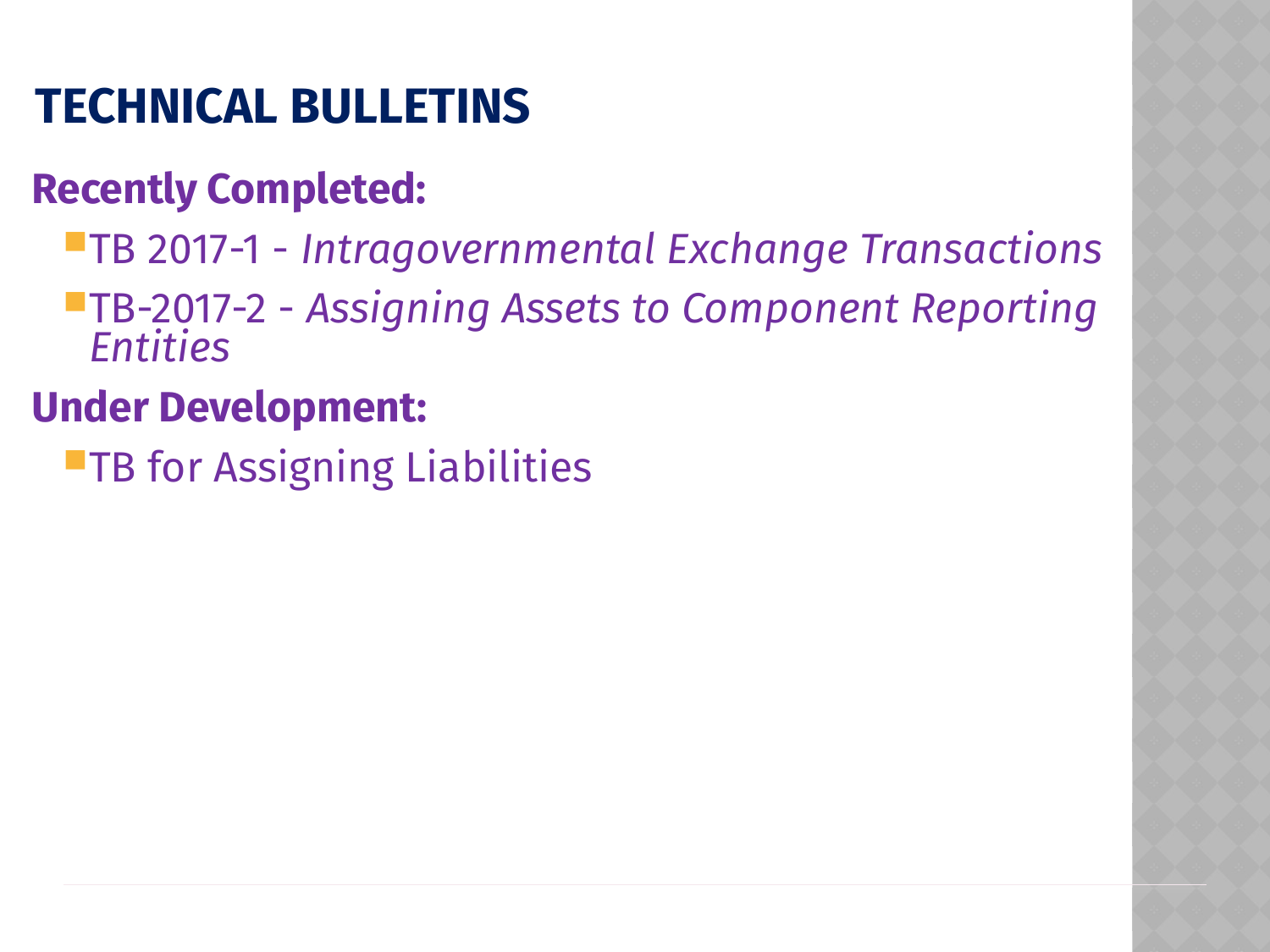

# Technical Bulletins
Recently Completed:
TB 2017-1 - Intragovernmental Exchange Transactions
TB-2017-2 - Assigning Assets to Component Reporting Entities
Under Development:
TB for Assigning Liabilities